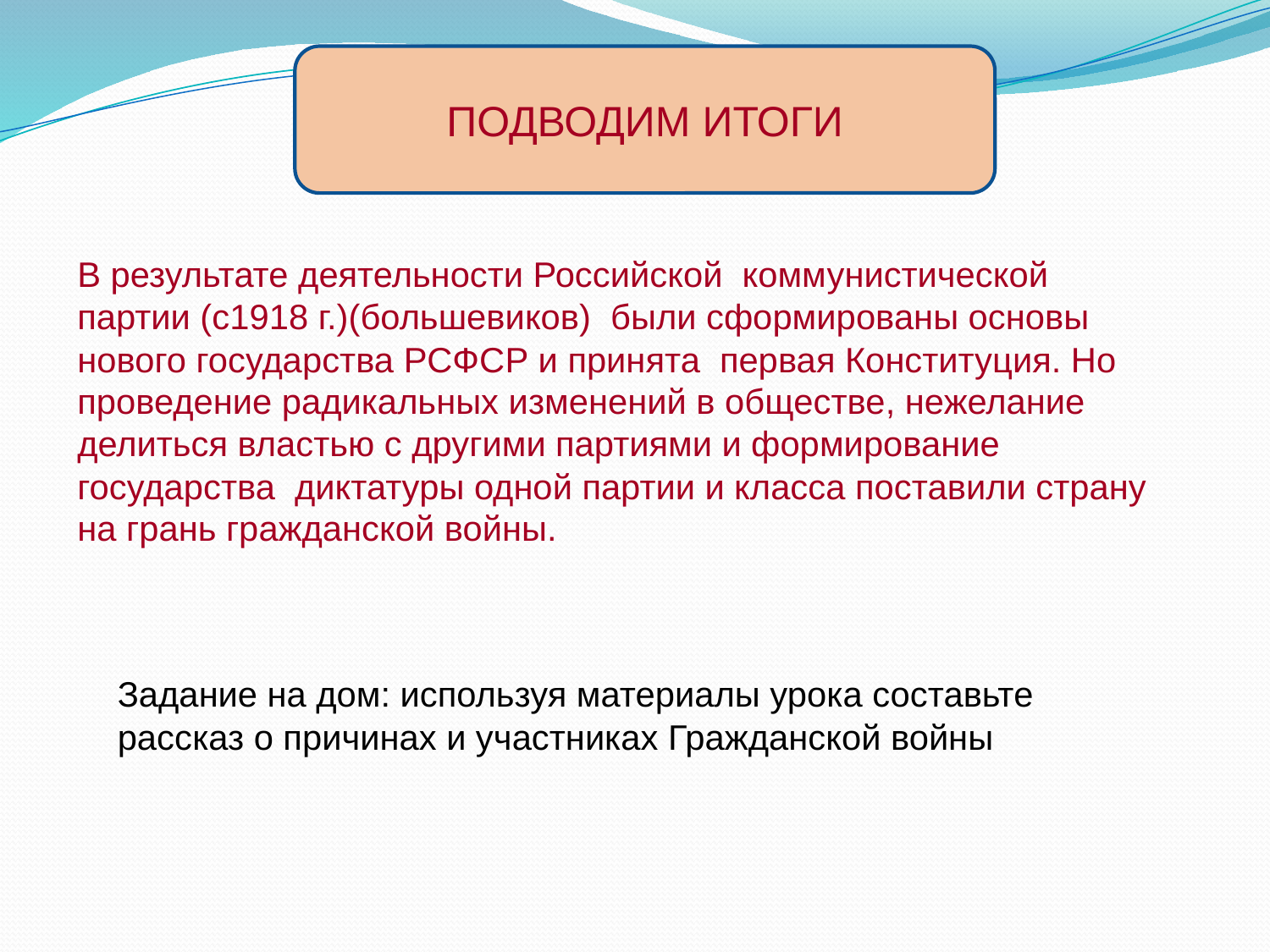

ПОДВОДИМ ИТОГИ
В результате деятельности Российской  коммунистической партии (с1918 г.)(большевиков)  были сформированы основы нового государства РСФСР и принята  первая Конституция. Но проведение радикальных изменений в обществе, нежелание делиться властью с другими партиями и формирование государства  диктатуры одной партии и класса поставили страну на грань гражданской войны.
Задание на дом: используя материалы урока составьте рассказ о причинах и участниках Гражданской войны